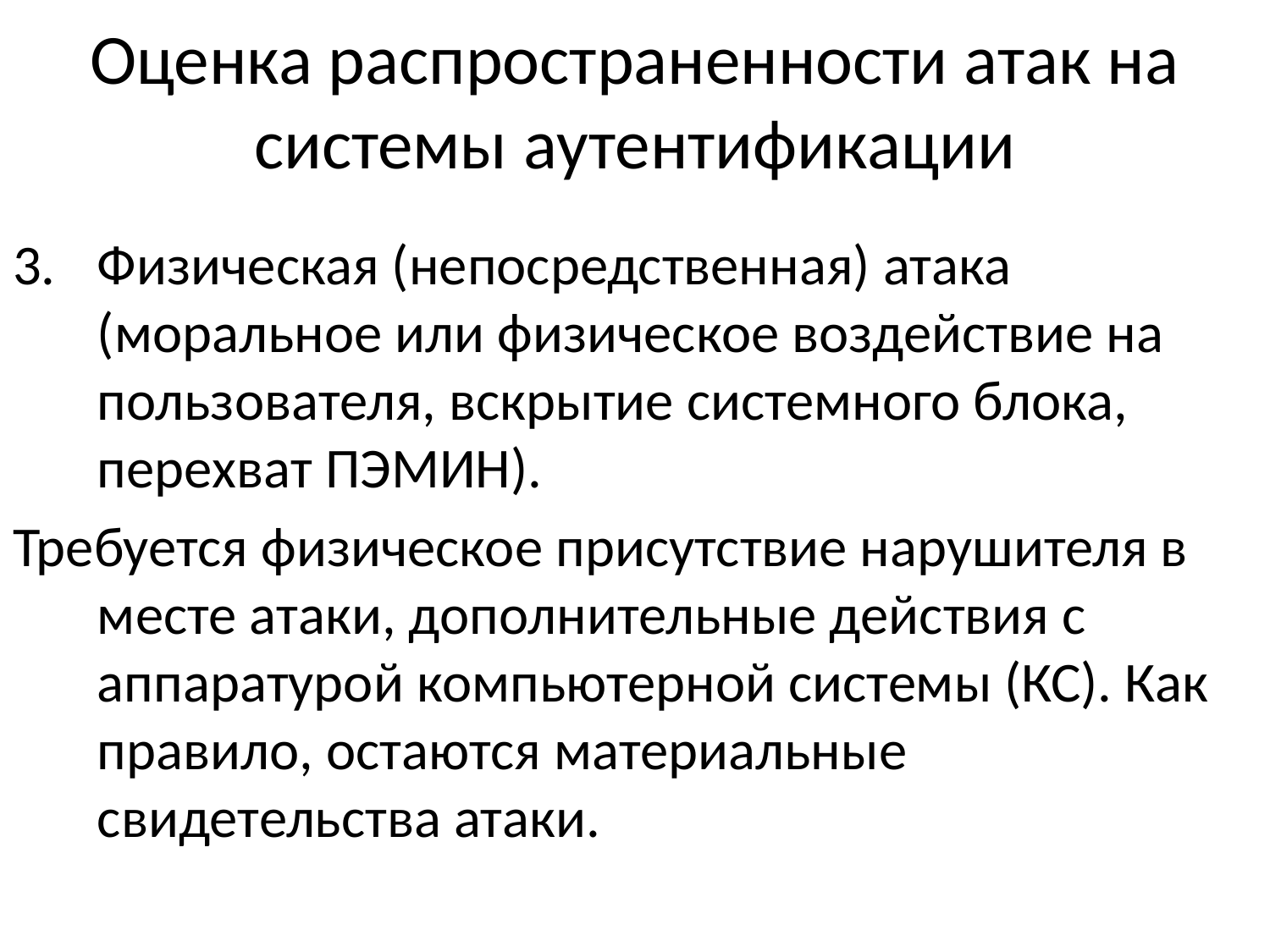

# Оценка распространенности атак на системы аутентификации
Физическая (непосредственная) атака (моральное или физическое воздействие на пользователя, вскрытие системного блока, перехват ПЭМИН).
Требуется физическое присутствие нарушителя в месте атаки, дополнительные действия с аппаратурой компьютерной системы (КС). Как правило, остаются материальные свидетельства атаки.